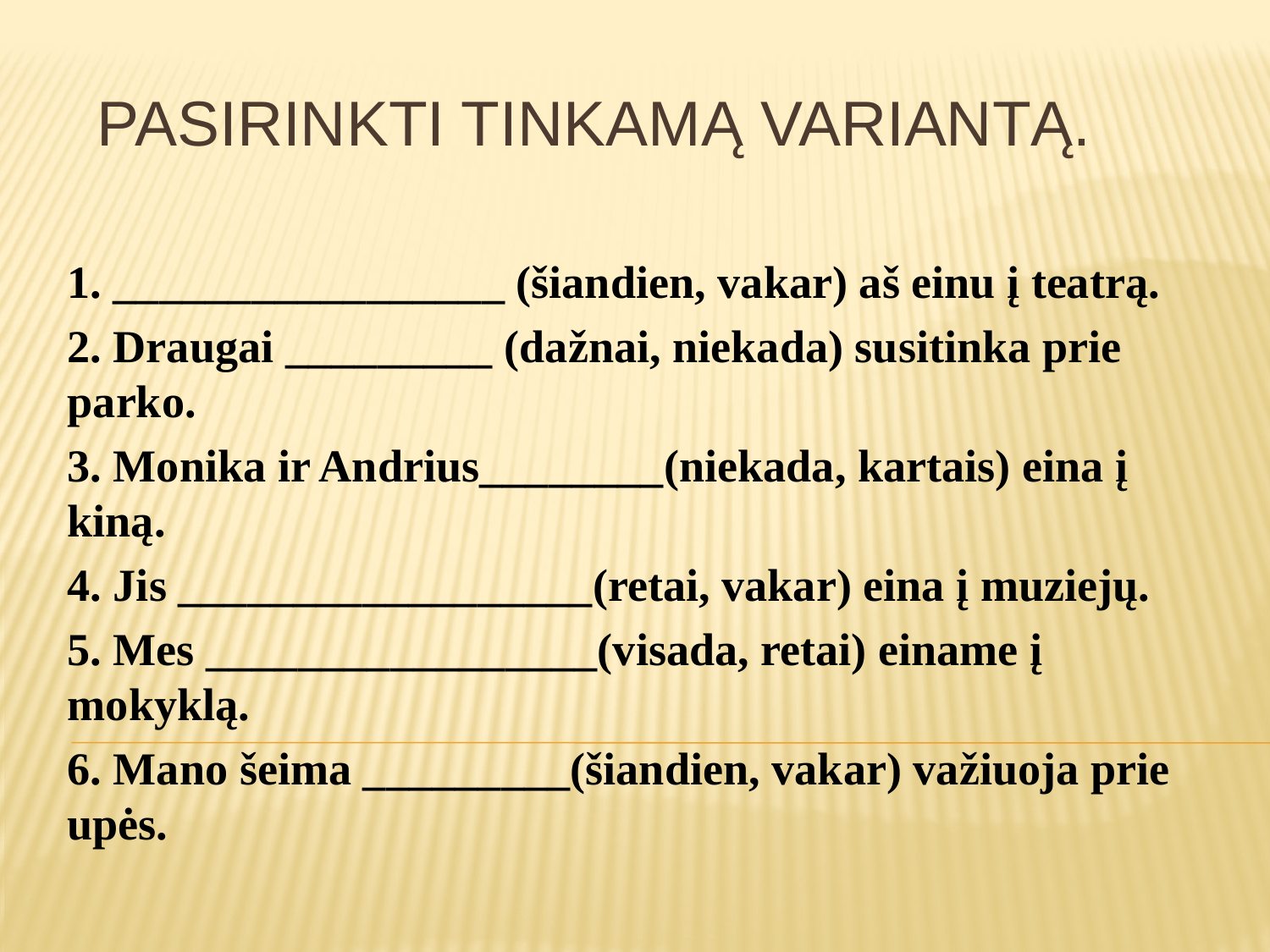

# Pasirinkti tinkamą variantą.
1. _________________ (šiandien, vakar) aš einu į teatrą.
2. Draugai _________ (dažnai, niekada) susitinka prie parko.
3. Monika ir Andrius________(niekada, kartais) eina į kiną.
4. Jis __________________(retai, vakar) eina į muziejų.
5. Mes _________________(visada, retai) einame į mokyklą.
6. Mano šeima _________(šiandien, vakar) važiuoja prie upės.